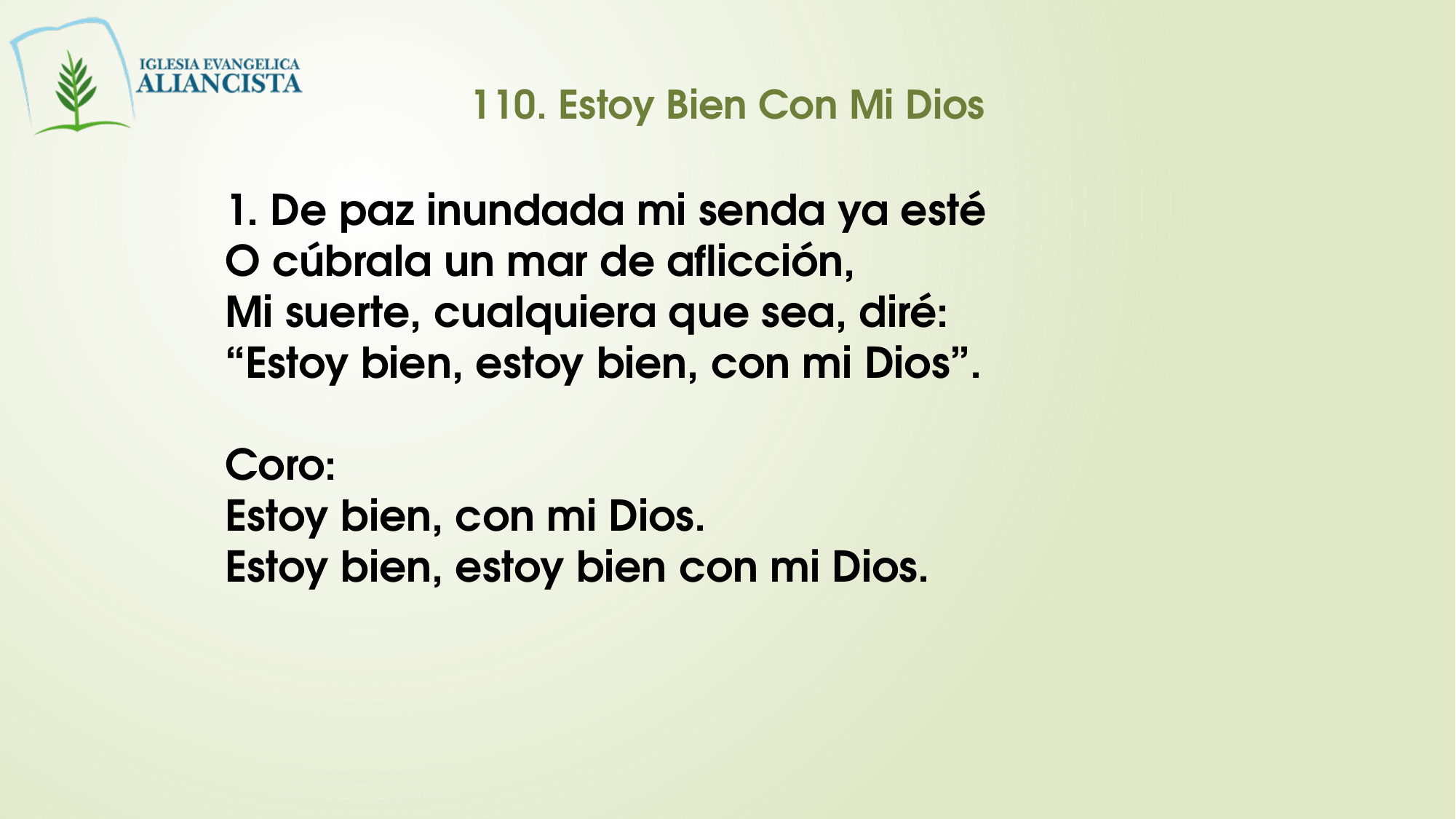

110. Estoy Bien Con Mi Dios
1. De paz inundada mi senda ya esté
O cúbrala un mar de aflicción,
Mi suerte, cualquiera que sea, diré:
“Estoy bien, estoy bien, con mi Dios”.

Coro:
Estoy bien, con mi Dios.
Estoy bien, estoy bien con mi Dios.